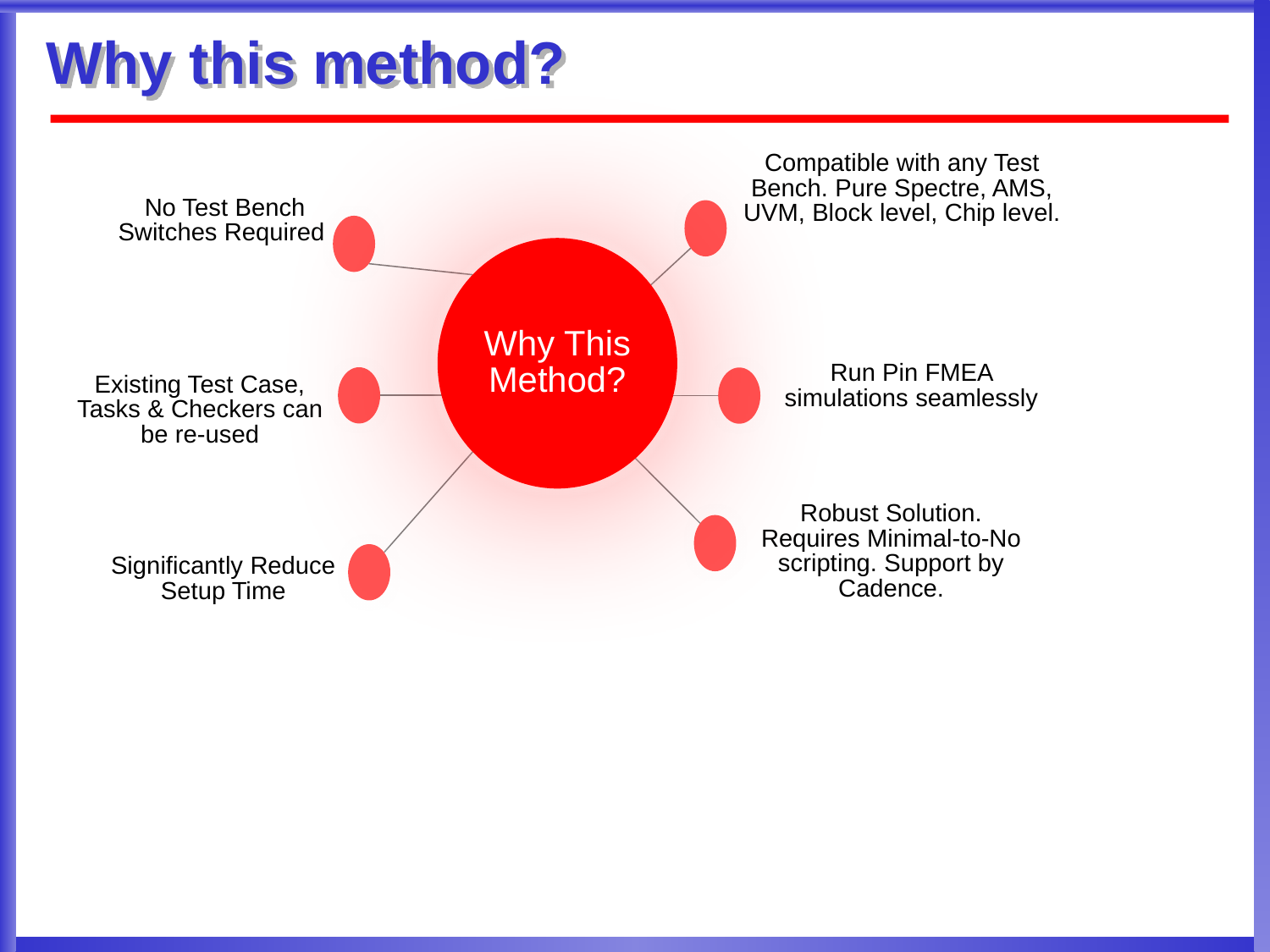

# Why this method?
Compatible with any Test Bench. Pure Spectre, AMS, UVM, Block level, Chip level.
No Test Bench Switches Required

Why This Method?

Why this Method?
Run Pin FMEA simulations seamlessly

Existing Test Case, Tasks & Checkers can be re-used

Robust Solution. Requires Minimal-to-No scripting. Support by Cadence.

Significantly Reduce Setup Time